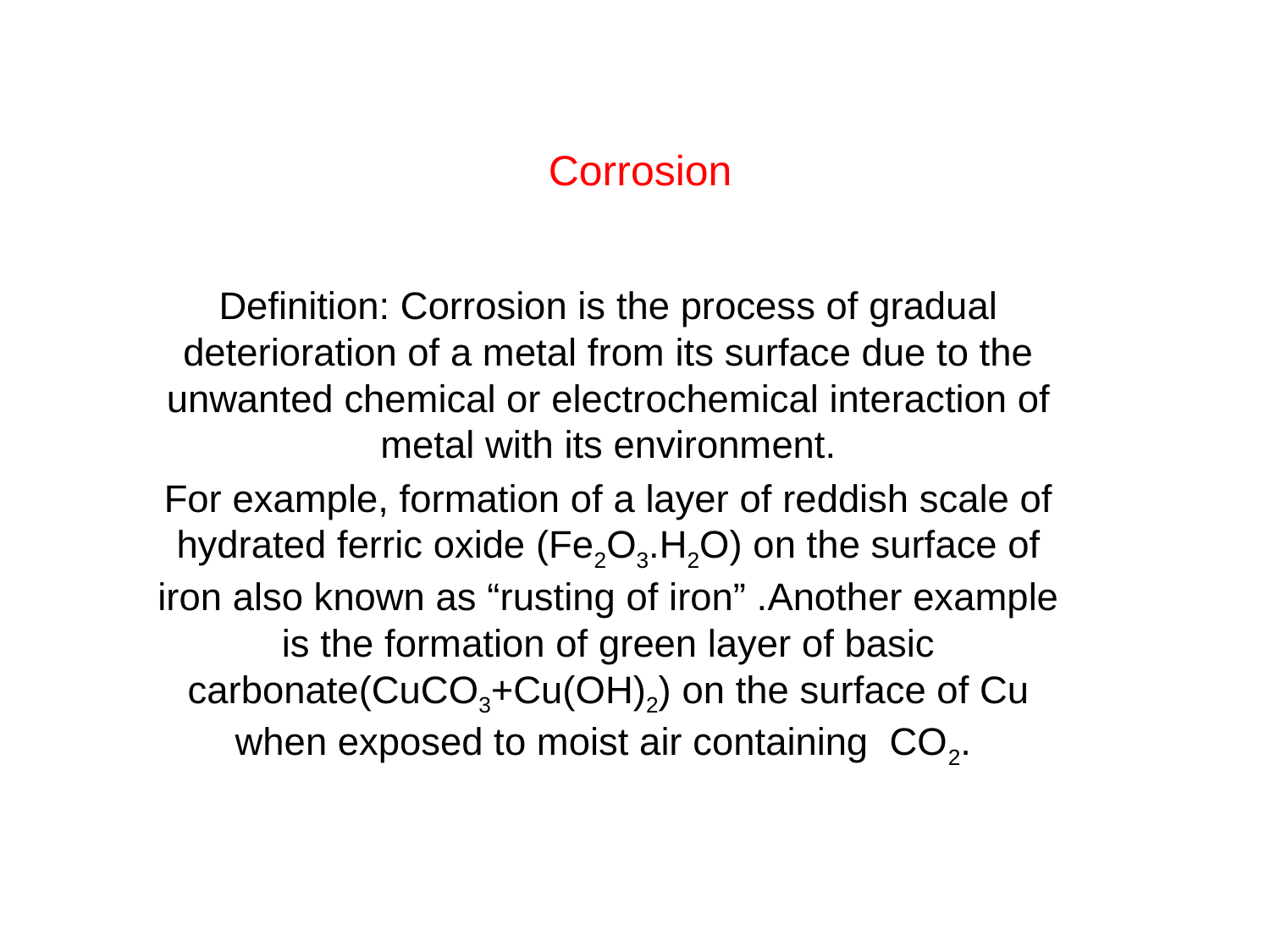

# Corrosion
Definition: Corrosion is the process of gradual deterioration of a metal from its surface due to the unwanted chemical or electrochemical interaction of metal with its environment.
For example, formation of a layer of reddish scale of hydrated ferric oxide (Fe2O3.H2O) on the surface of iron also known as “rusting of iron” .Another example is the formation of green layer of basic carbonate(CuCO3+Cu(OH)2) on the surface of Cu when exposed to moist air containing  CO2.